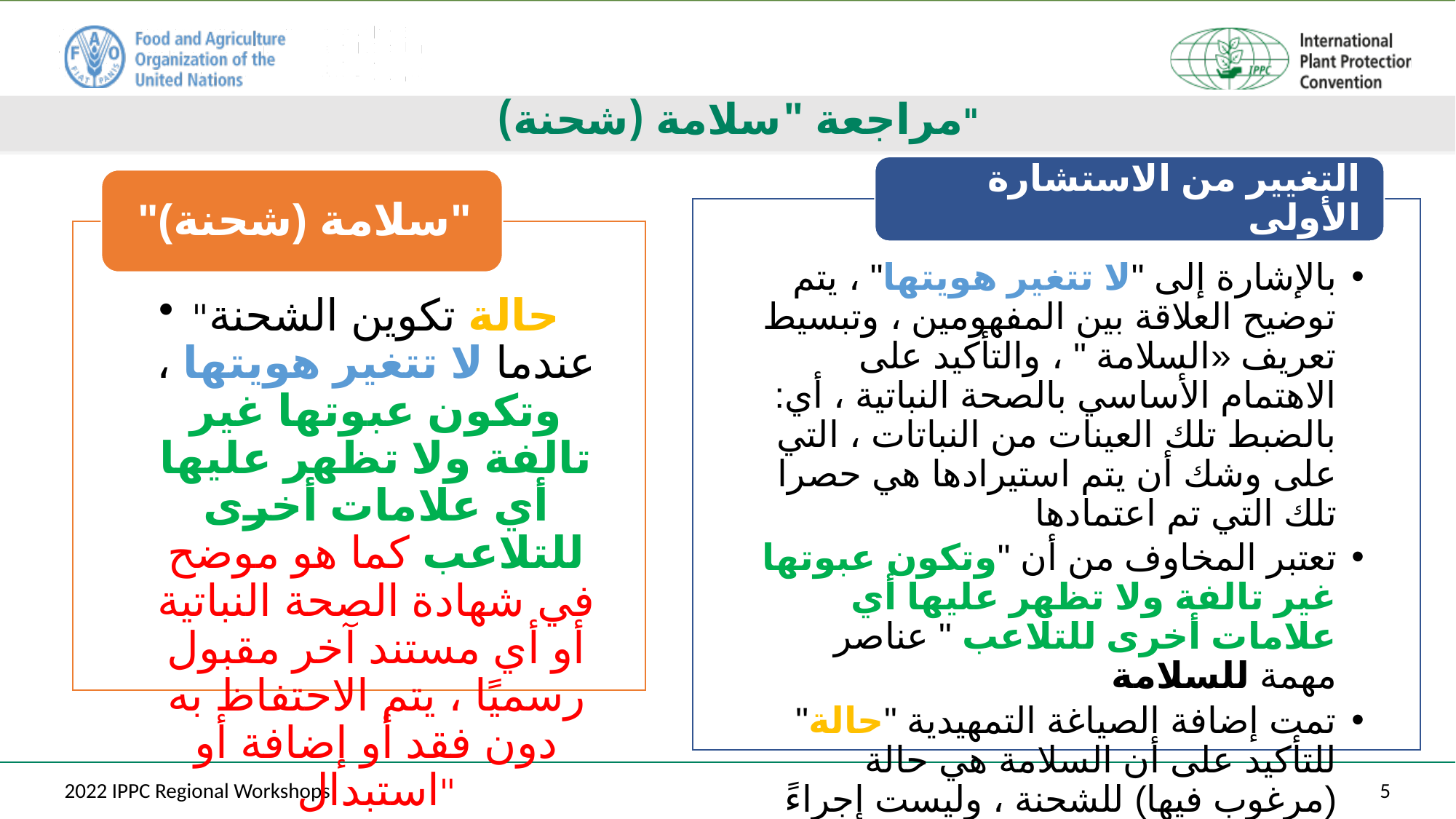

# مراجعة "سلامة (شحنة)"
بالإشارة إلى "لا تتغير هويتها" ، يتم توضيح العلاقة بين المفهومين ، وتبسيط تعريف «السلامة " ، والتأكيد على الاهتمام الأساسي بالصحة النباتية ، أي: بالضبط تلك العينات من النباتات ، التي على وشك أن يتم استيرادها هي حصرا تلك التي تم اعتمادها
تعتبر المخاوف من أن "وتكون عبوتها غير تالفة ولا تظهر عليها أي علامات أخرى للتلاعب " عناصر مهمة للسلامة
تمت إضافة الصياغة التمهيدية "حالة" للتأكيد على أن السلامة هي حالة (مرغوب فيها) للشحنة ، وليست إجراءً للشحنة.
التغيير من الاستشارة الأولى
"حالة تكوين الشحنة عندما لا تتغير هويتها ، وتكون عبوتها غير تالفة ولا تظهر عليها أي علامات أخرى للتلاعب كما هو موضح في شهادة الصحة النباتية أو أي مستند آخر مقبول رسميًا ، يتم الاحتفاظ به دون فقد أو إضافة أو استبدال"
"سلامة (شحنة)"